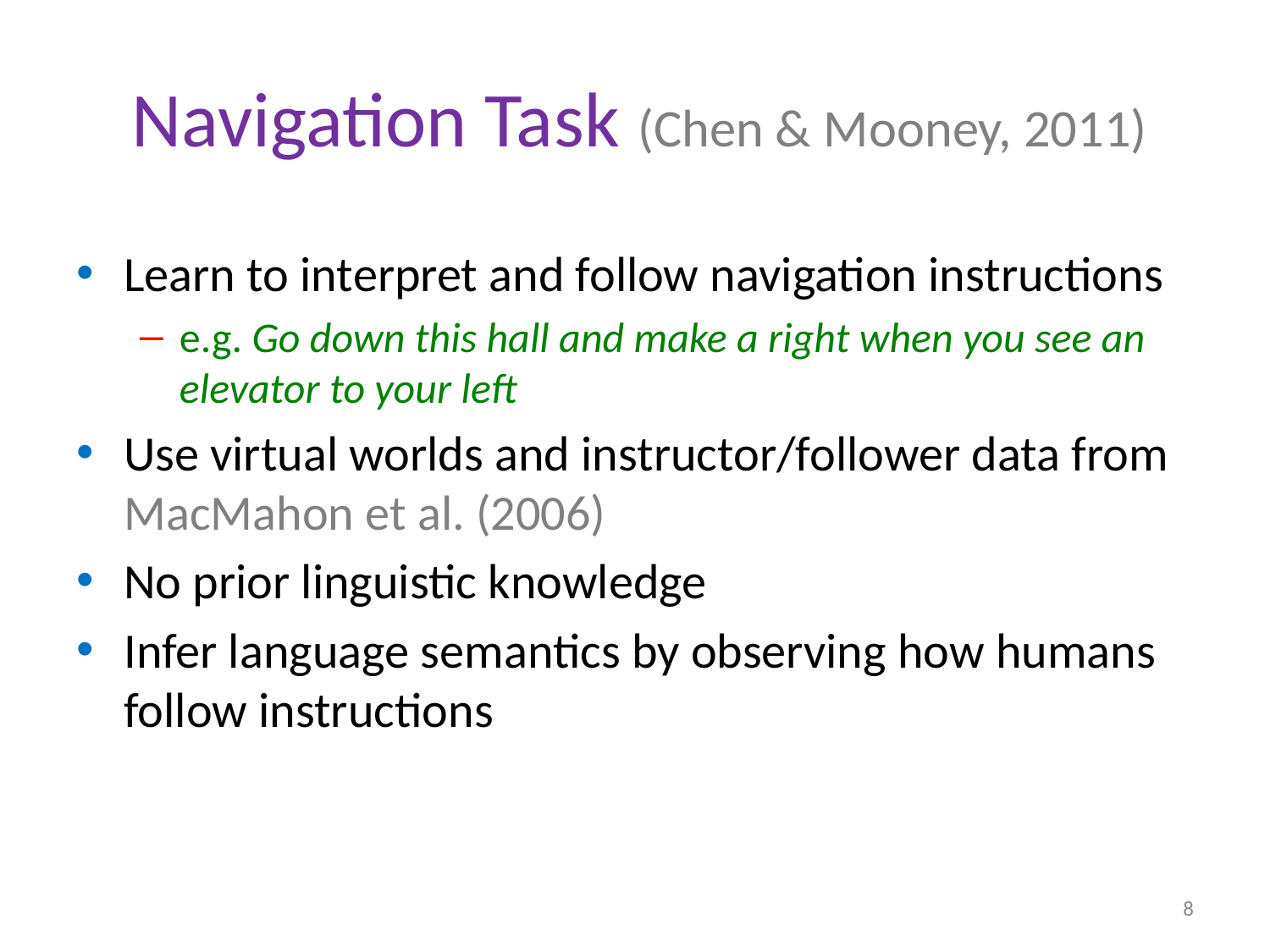

Navigation Task (Chen & Mooney, 2011)
Learn to interpret and follow navigation instructions
e.g. Go down this hall and make a right when you see an elevator to your left
Use virtual worlds and instructor/follower data from MacMahon et al. (2006)
No prior linguistic knowledge
Infer language semantics by observing how humans follow instructions

8